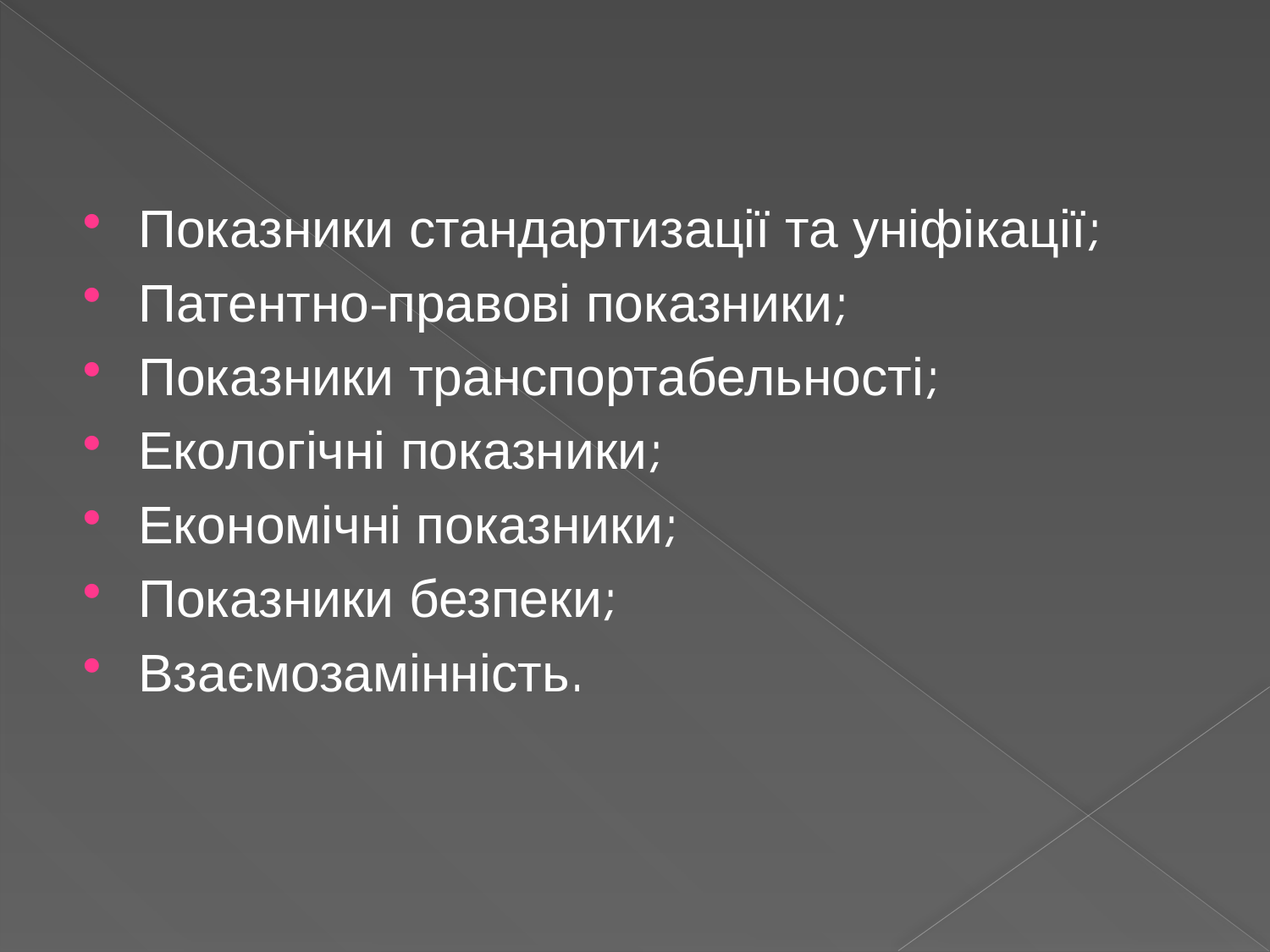

Показники стандартизації та уніфікації;
Патентно-правові показники;
Показники транспортабельності;
Екологічні показники;
Економічні показники;
Показники безпеки;
Взаємозамінність.